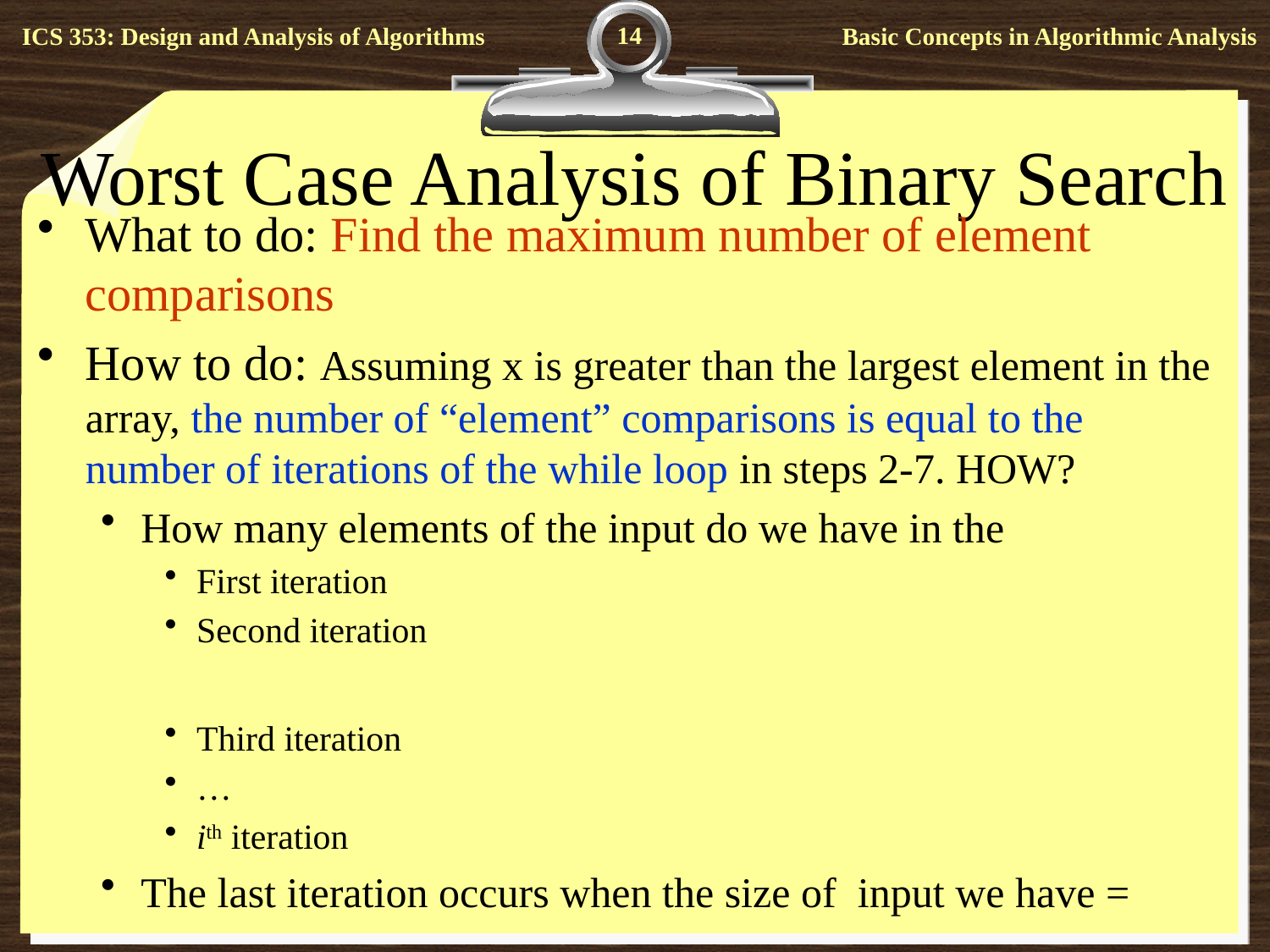

14
# Worst Case Analysis of Binary Search
What to do: Find the maximum number of element comparisons
How to do: Assuming x is greater than the largest element in the array, the number of “element” comparisons is equal to the number of iterations of the while loop in steps 2-7. HOW?
How many elements of the input do we have in the
First iteration
Second iteration

Third iteration
…
ith iteration
The last iteration occurs when the size of  input we have =